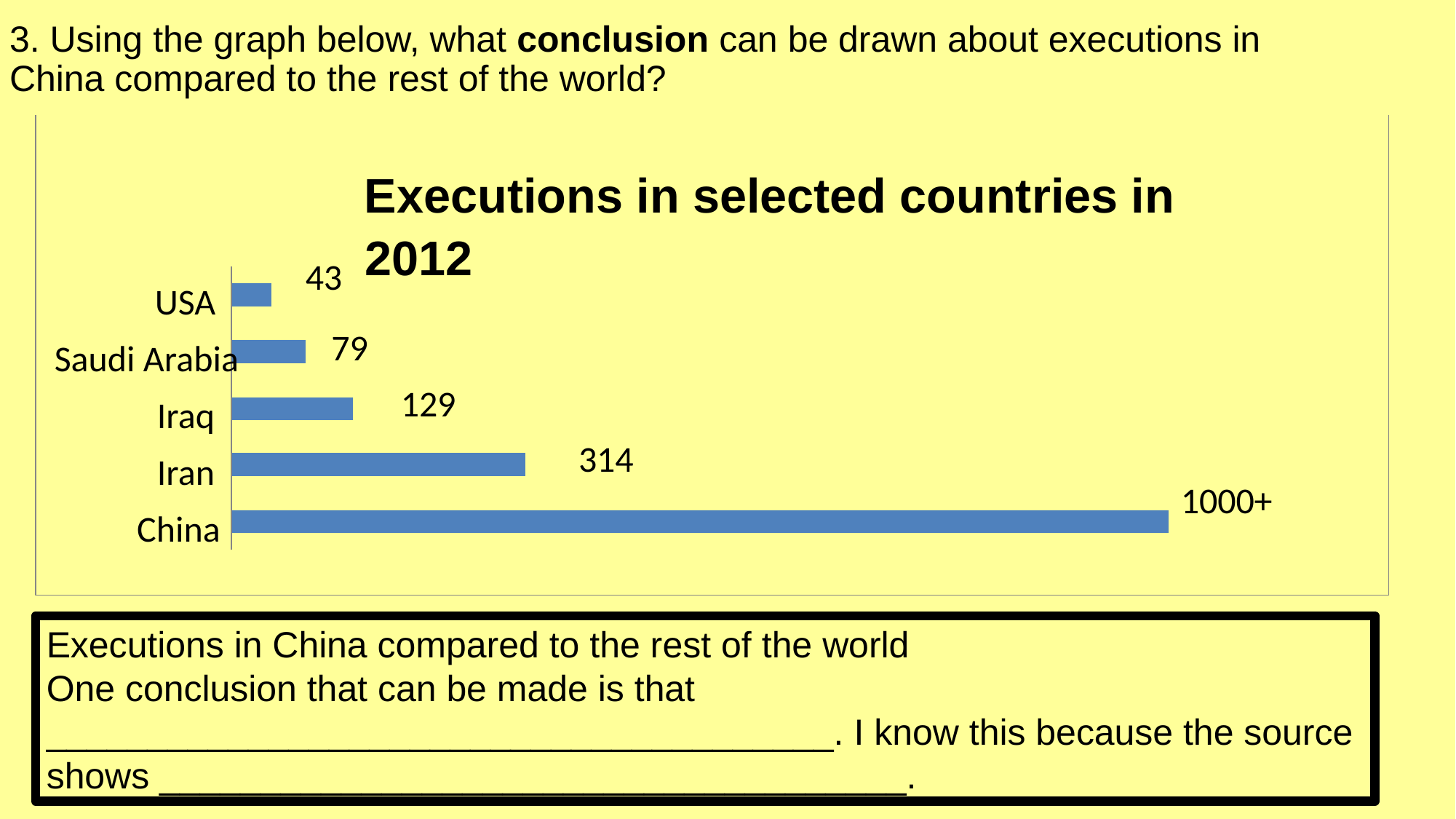

3. Using the graph below, what conclusion can be drawn about executions in China compared to the rest of the world?

Executions in selected countries in 2012
43

USA

79
Saudi Arabia

129
Iraq

314
Iran

1000+
China

Executions in China compared to the rest of the world
One conclusion that can be made is that _______________________________________. I know this because the source shows _____________________________________.